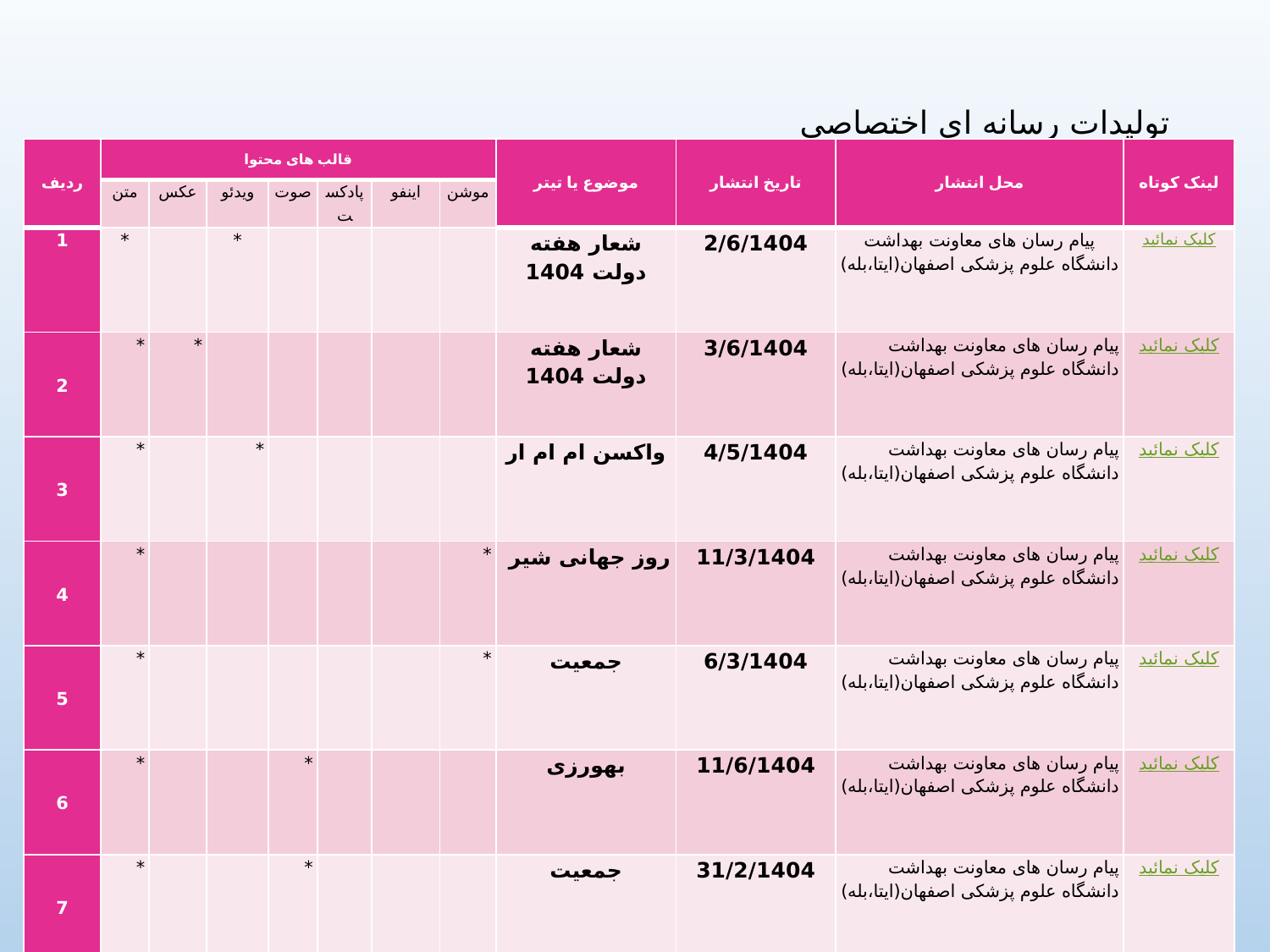

# تولیدات رسانه ای اختصاصی
| ردیف | قالب های محتوا |  |  |  |  |  |  | موضوع یا تیتر | تاریخ انتشار | محل انتشار | لینک کوتاه |
| --- | --- | --- | --- | --- | --- | --- | --- | --- | --- | --- | --- |
|  | متن | عکس | ویدئو | صوت | پادکست | اینفو | موشن |  |  |  |  |
| 1 | \* |  | \* |  |  |  |  | شعار هفته دولت 1404 | 2/6/1404 | پیام رسان های معاونت بهداشت دانشگاه علوم پزشکی اصفهان(ایتا،بله) | کلیک نمائید |
| 2 | \* | \* |  |  |  |  |  | شعار هفته دولت 1404 | 3/6/1404 | پیام رسان های معاونت بهداشت دانشگاه علوم پزشکی اصفهان(ایتا،بله) | کلیک نمائید |
| 3 | \* |  | \* |  |  |  |  | واکسن ام ام ار | 4/5/1404 | پیام رسان های معاونت بهداشت دانشگاه علوم پزشکی اصفهان(ایتا،بله) | کلیک نمائید |
| 4 | \* |  |  |  |  |  | \* | روز جهانی شیر | 11/3/1404 | پیام رسان های معاونت بهداشت دانشگاه علوم پزشکی اصفهان(ایتا،بله) | کلیک نمائید |
| 5 | \* |  |  |  |  |  | \* | جمعیت | 6/3/1404 | پیام رسان های معاونت بهداشت دانشگاه علوم پزشکی اصفهان(ایتا،بله) | کلیک نمائید |
| 6 | \* |  |  | \* |  |  |  | بهورزی | 11/6/1404 | پیام رسان های معاونت بهداشت دانشگاه علوم پزشکی اصفهان(ایتا،بله) | کلیک نمائید |
| 7 | \* |  |  | \* |  |  |  | جمعیت | 31/2/1404 | پیام رسان های معاونت بهداشت دانشگاه علوم پزشکی اصفهان(ایتا،بله) | کلیک نمائید |